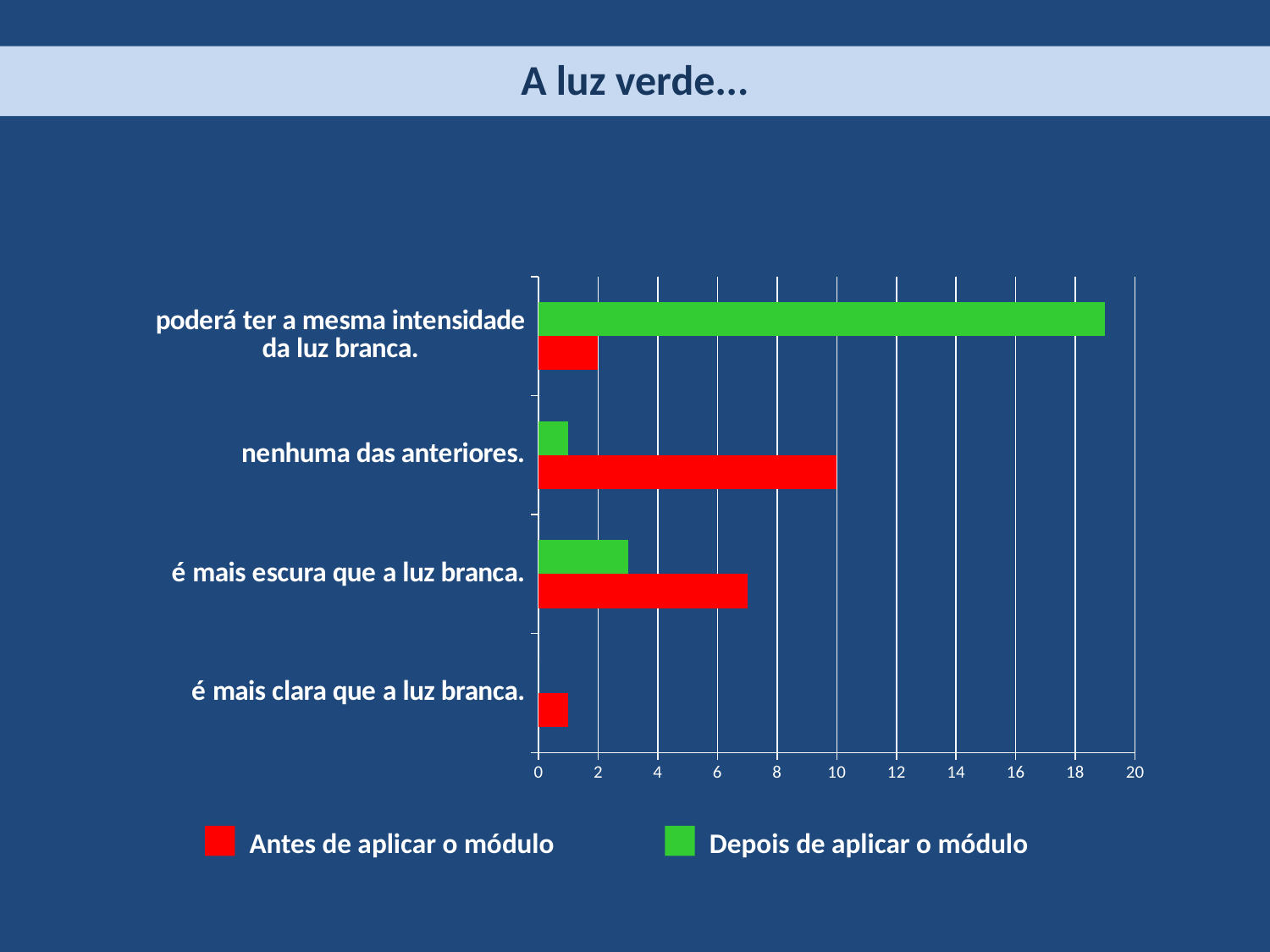

A luz verde...

### Chart

| Category |  |  |
|---|---|---|
| é mais clara que a luz branca. | 1.0 | 0.0 |
| é mais escura que a luz branca. | 7.0 | 3.0 |
| nenhuma das anteriores. | 10.0 | 1.0 |
| poderá ter a mesma intensidade da luz branca. | 2.0 | 19.0 |
Antes de aplicar o módulo
Depois de aplicar o módulo